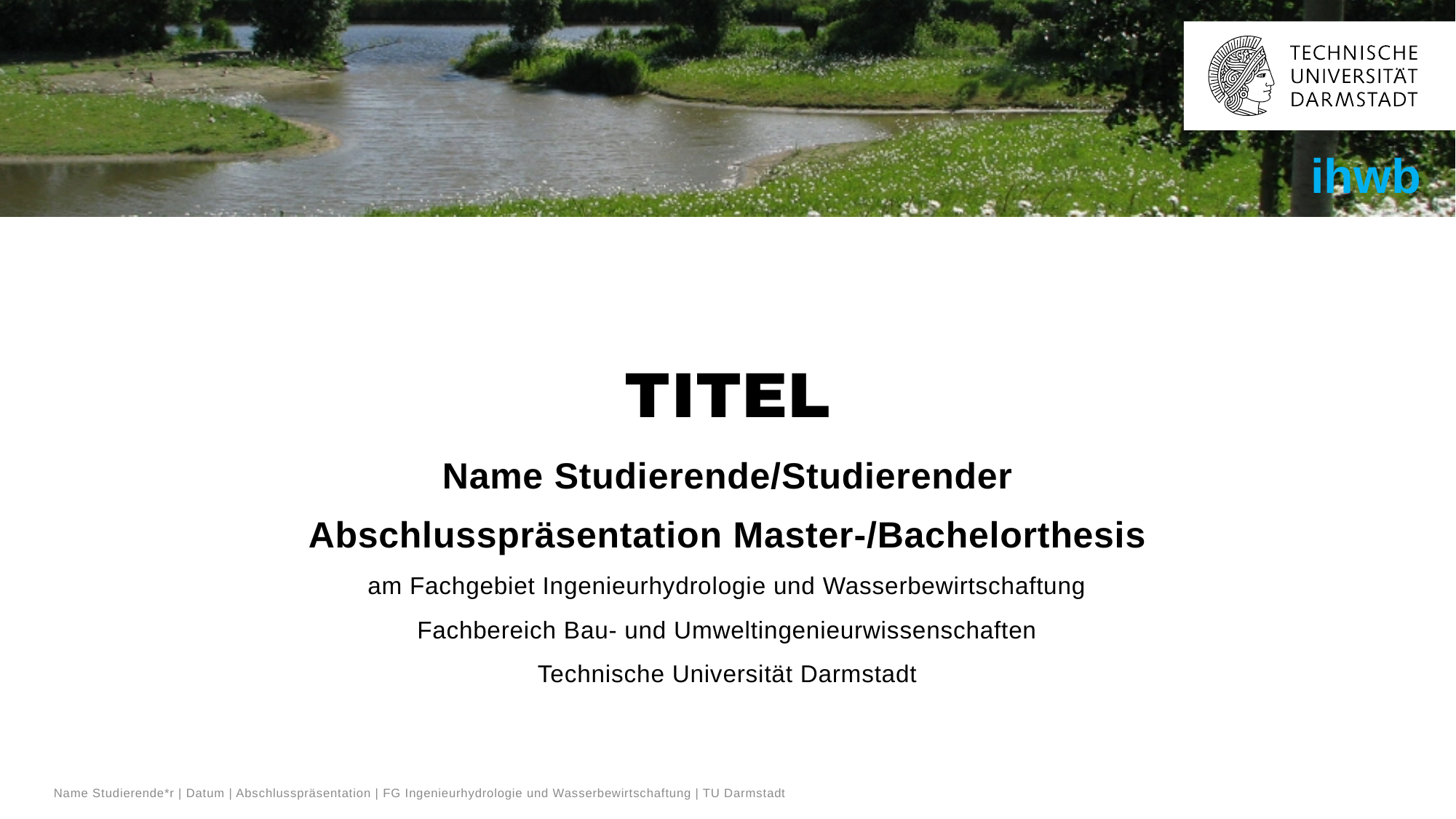

# Titel
Name Studierende/Studierender
Abschlusspräsentation Master-/Bachelorthesis
am Fachgebiet Ingenieurhydrologie und Wasserbewirtschaftung
Fachbereich Bau- und Umweltingenieurwissenschaften
Technische Universität Darmstadt